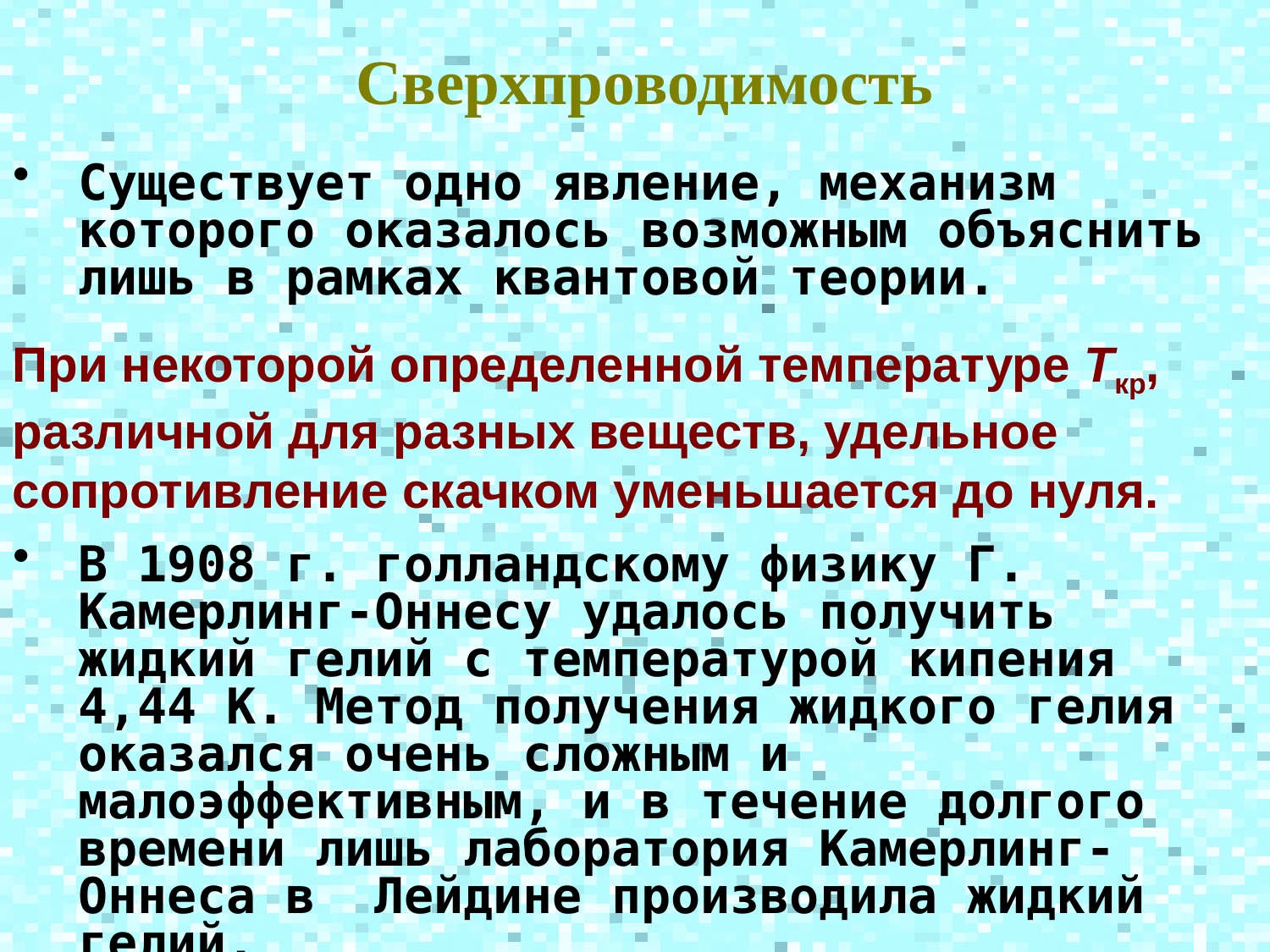

# Сверхпроводимость
Существует одно явление, механизм которого оказалось возможным объяснить лишь в рамках квантовой теории.

В 1908 г. голландскому физику Г. Камерлинг-Оннесу удалось получить жидкий гелий с температурой кипения 4,44 К. Метод получения жидкого гелия оказался очень сложным и малоэффективным, и в течение долгого времени лишь лаборатория Камерлинг-Оннеса в  Лейдине производила жидкий гелий.
При некоторой определенной температуре Tкр, различной для разных веществ, удельное сопротивление скачком уменьшается до нуля.